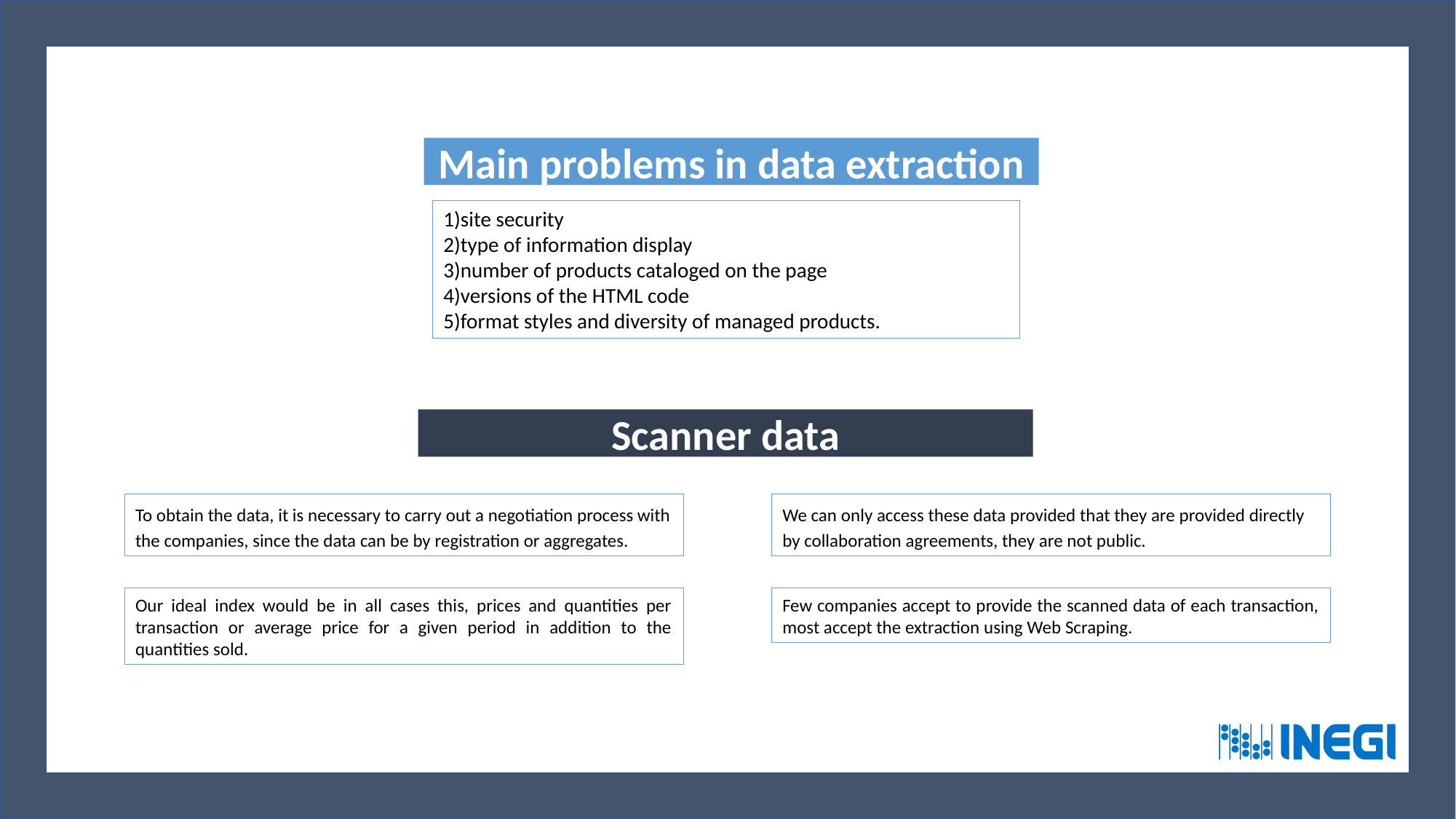

Main problems in data extraction
site security
type of information display
number of products cataloged on the page
versions of the HTML code
format styles and diversity of managed products.
Scanner data
To obtain the data, it is necessary to carry out a negotiation process with the companies, since the data can be by registration or aggregates.
We can only access these data provided that they are provided directly by collaboration agreements, they are not public.
Our ideal index would be in all cases this, prices and quantities per transaction or average price for a given period in addition to the quantities sold.
Few companies accept to provide the scanned data of each transaction, most accept the extraction using Web Scraping.